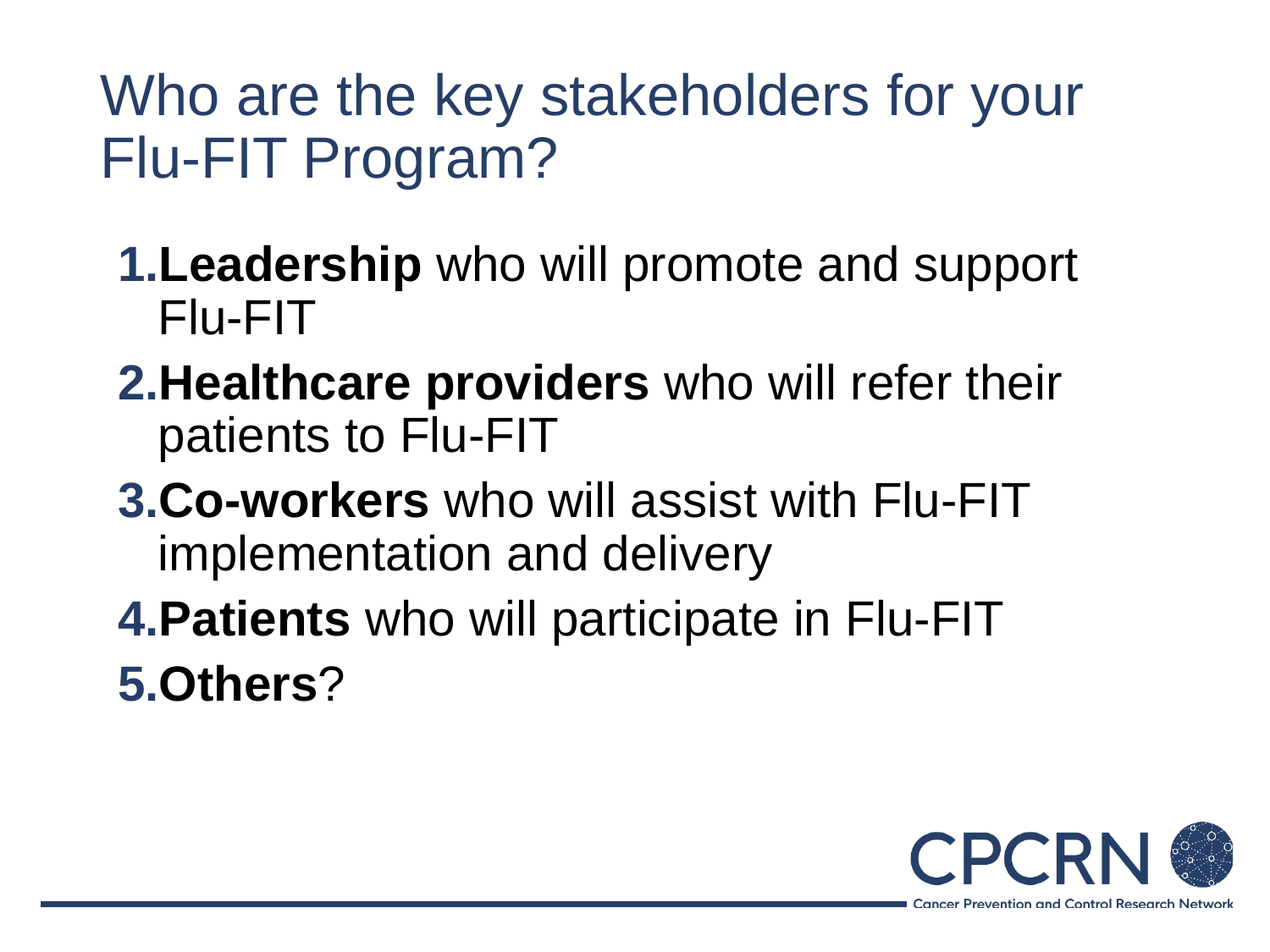

# Who are the key stakeholders for your Flu-FIT Program?
Leadership who will promote and support Flu-FIT
Healthcare providers who will refer their patients to Flu-FIT
Co-workers who will assist with Flu-FIT implementation and delivery
Patients who will participate in Flu-FIT
Others?